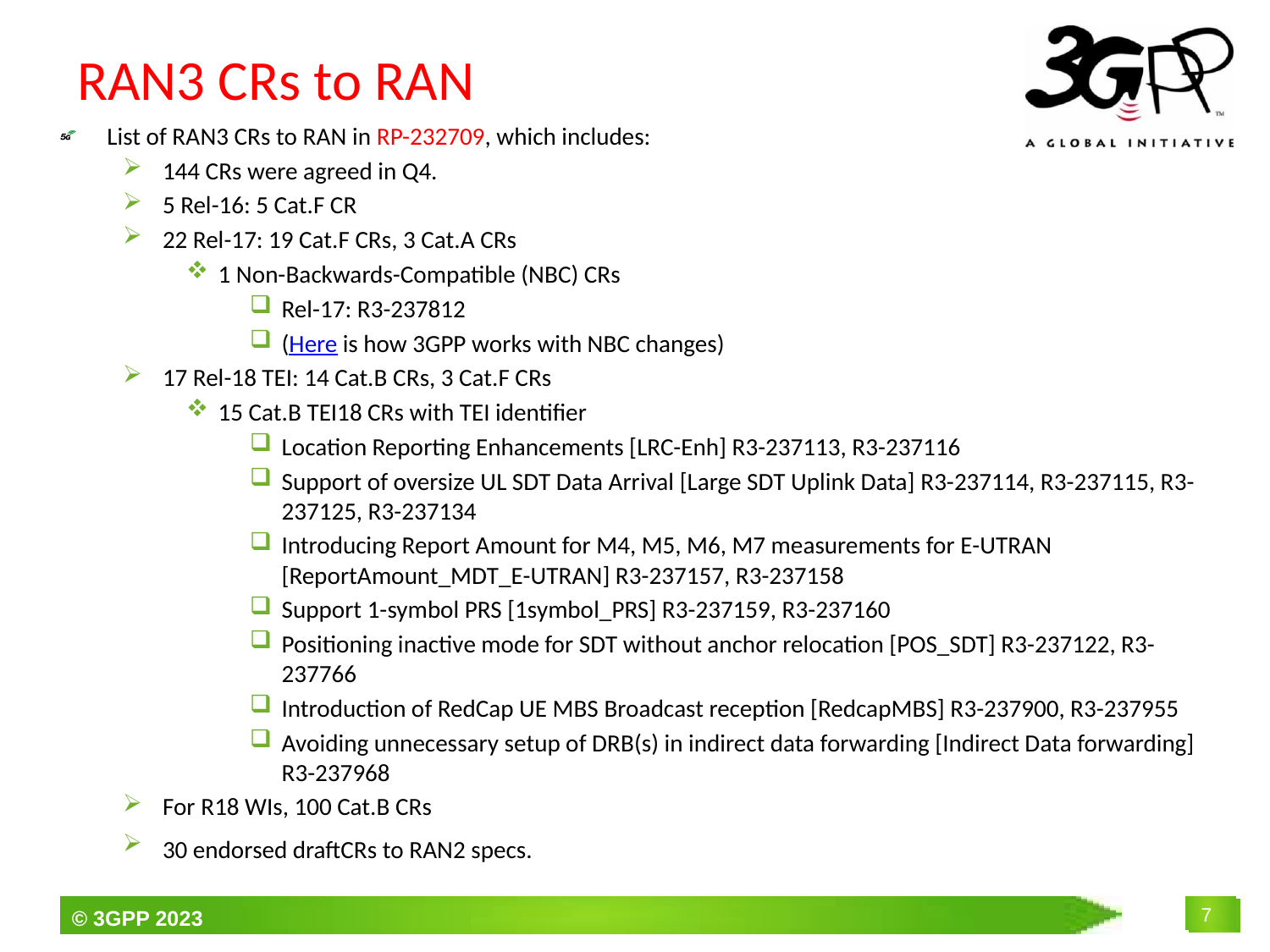

# RAN3 CRs to RAN
List of RAN3 CRs to RAN in RP-232709, which includes:
144 CRs were agreed in Q4.
5 Rel-16: 5 Cat.F CR
22 Rel-17: 19 Cat.F CRs, 3 Cat.A CRs
1 Non-Backwards-Compatible (NBC) CRs
Rel-17: R3-237812
(Here is how 3GPP works with NBC changes)
17 Rel-18 TEI: 14 Cat.B CRs, 3 Cat.F CRs
15 Cat.B TEI18 CRs with TEI identifier
Location Reporting Enhancements [LRC-Enh] R3-237113, R3-237116
Support of oversize UL SDT Data Arrival [Large SDT Uplink Data] R3-237114, R3-237115, R3-237125, R3-237134
Introducing Report Amount for M4, M5, M6, M7 measurements for E-UTRAN [ReportAmount_MDT_E-UTRAN] R3-237157, R3-237158
Support 1-symbol PRS [1symbol_PRS] R3-237159, R3-237160
Positioning inactive mode for SDT without anchor relocation [POS_SDT] R3-237122, R3-237766
Introduction of RedCap UE MBS Broadcast reception [RedcapMBS] R3-237900, R3-237955
Avoiding unnecessary setup of DRB(s) in indirect data forwarding [Indirect Data forwarding] R3-237968
For R18 WIs, 100 Cat.B CRs
30 endorsed draftCRs to RAN2 specs.